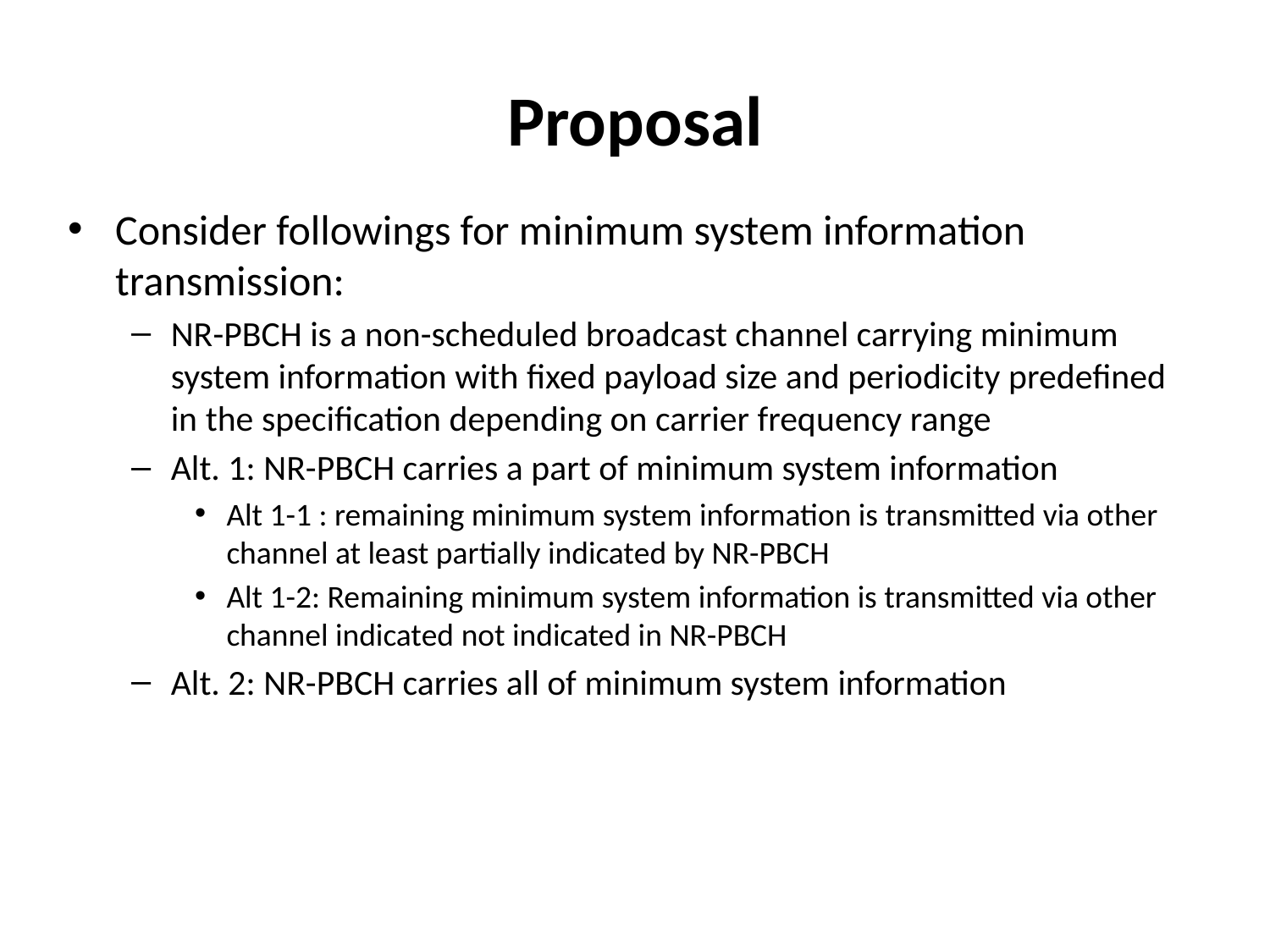

# Proposal
Consider followings for minimum system information transmission:
NR-PBCH is a non-scheduled broadcast channel carrying minimum system information with fixed payload size and periodicity predefined in the specification depending on carrier frequency range
Alt. 1: NR-PBCH carries a part of minimum system information
Alt 1-1 : remaining minimum system information is transmitted via other channel at least partially indicated by NR-PBCH
Alt 1-2: Remaining minimum system information is transmitted via other  channel indicated not indicated in NR-PBCH
Alt. 2: NR-PBCH carries all of minimum system information